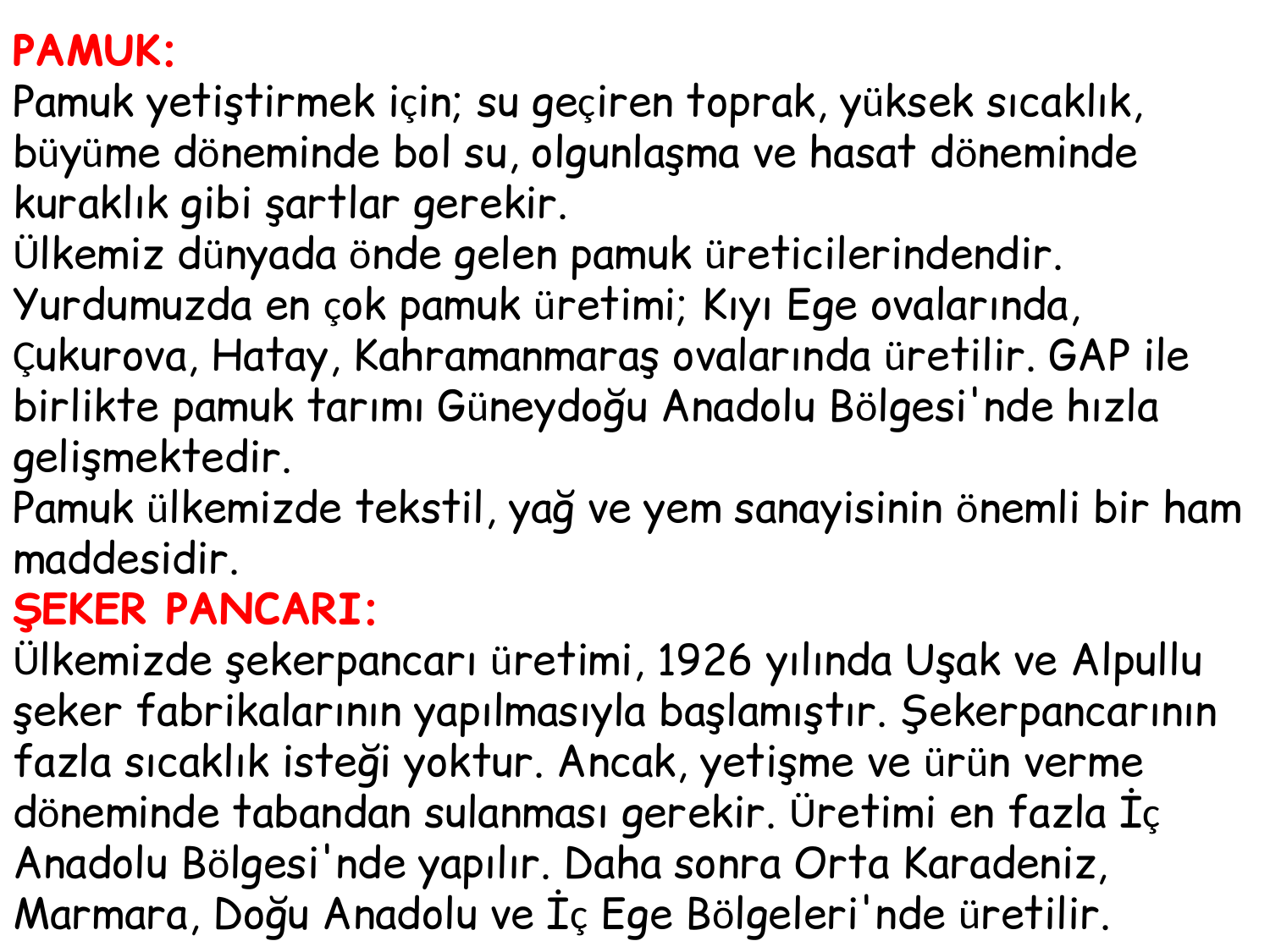

PAMUK:
Pamuk yetiştirmek için; su geçiren toprak, yüksek sıcaklık, büyüme döneminde bol su, olgunlaşma ve hasat döneminde kuraklık gibi şartlar gerekir.
Ülkemiz dünyada önde gelen pamuk üreticilerindendir.
Yurdumuzda en çok pamuk üretimi; Kıyı Ege ovalarında, Çukurova, Hatay, Kahramanmaraş ovalarında üretilir. GAP ile birlikte pamuk tarımı Güneydoğu Anadolu Bölgesi'nde hızla gelişmektedir.
Pamuk ülkemizde tekstil, yağ ve yem sanayisinin önemli bir ham maddesidir.
ŞEKER PANCARI:
Ülkemizde şekerpancarı üretimi, 1926 yılında Uşak ve Alpullu şeker fabrikalarının yapılmasıyla başlamıştır. Şekerpancarının fazla sıcaklık isteği yoktur. Ancak, yetişme ve ürün verme döneminde tabandan sulanması gerekir. Üretimi en fazla İç Anadolu Bölgesi'nde yapılır. Daha sonra Orta Karadeniz, Marmara, Doğu Anadolu ve İç Ege Bölgeleri'nde üretilir.